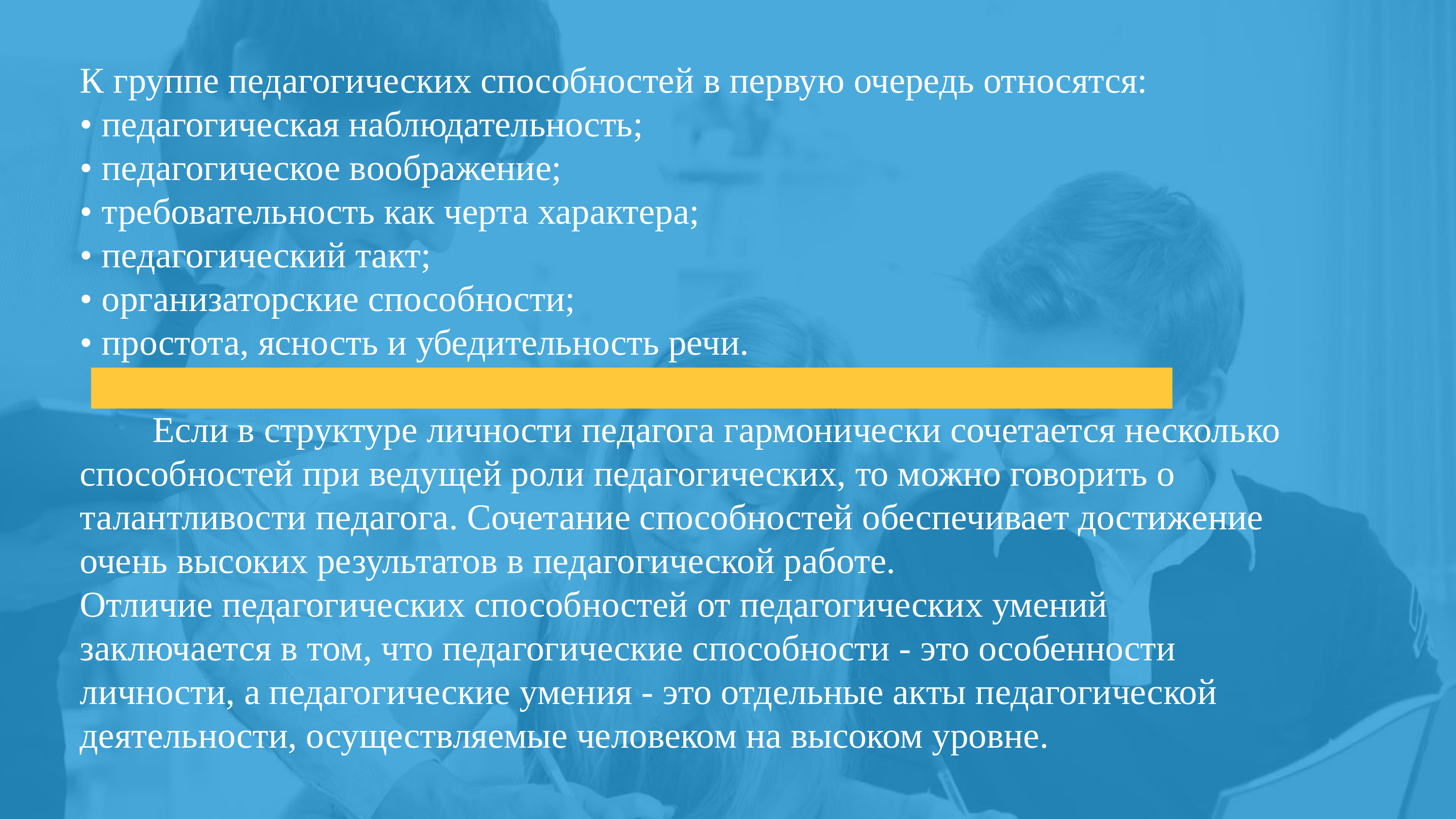

К группе педагогических способностей в первую очередь относятся:
• педагогическая наблюдательность;
• педагогическое воображение;
• требовательность как черта характера;
• педагогический такт;
• организаторские способности;
• простота, ясность и убедительность речи.

	Если в структуре личности педагога гармонически сочетается несколько способностей при ведущей роли педагогических, то можно говорить о талантливости педагога. Сочетание способностей обеспечивает достижение очень высоких результатов в педагогической работе.
Отличие педагогических способностей от педагогических умений заключается в том, что педагогические способности - это особенности личности, а педагогические умения - это отдельные акты педагогической деятельности, осуществляемые человеком на высоком уровне.